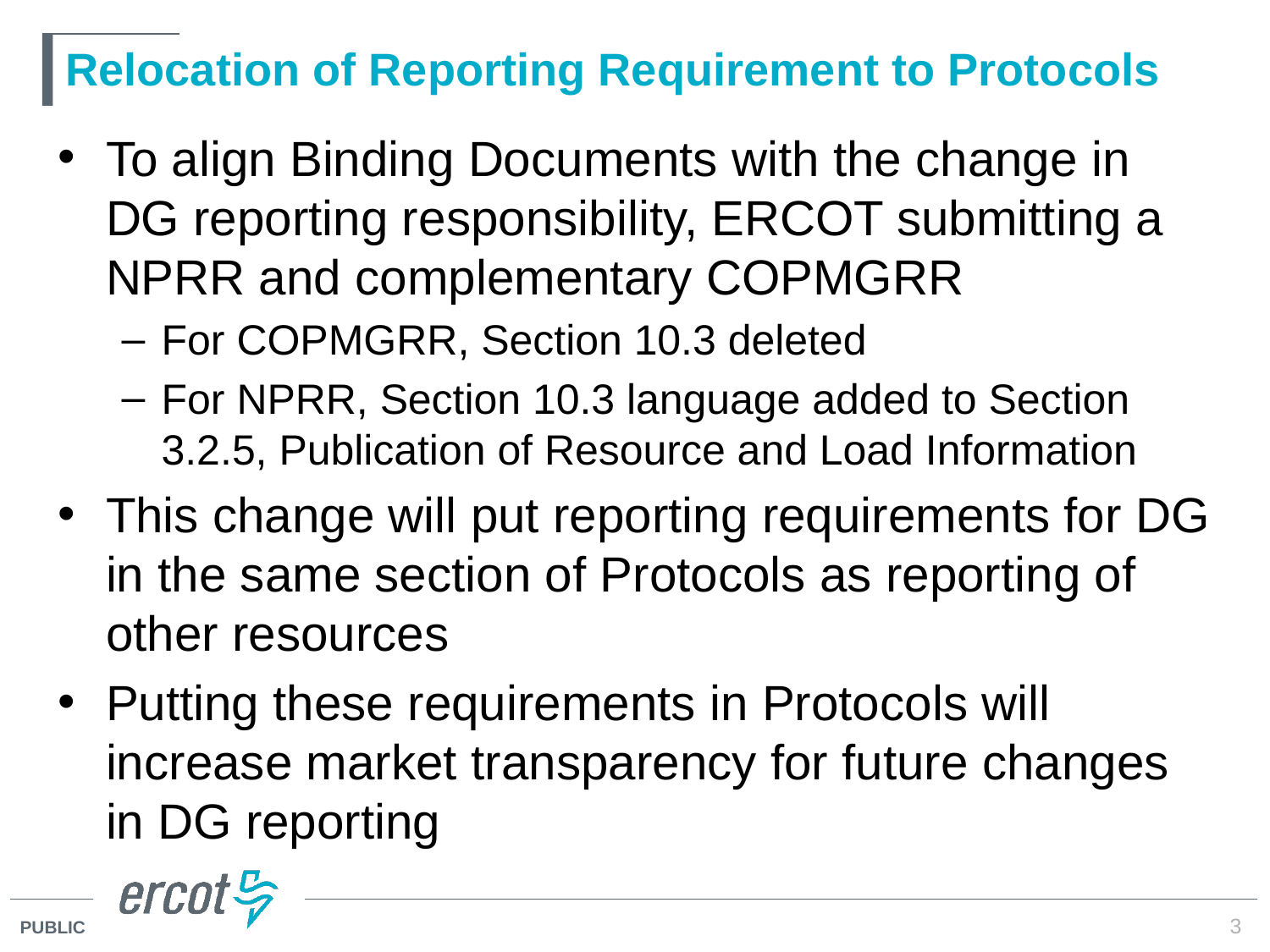

# Relocation of Reporting Requirement to Protocols
To align Binding Documents with the change in DG reporting responsibility, ERCOT submitting a NPRR and complementary COPMGRR
For COPMGRR, Section 10.3 deleted
For NPRR, Section 10.3 language added to Section 3.2.5, Publication of Resource and Load Information
This change will put reporting requirements for DG in the same section of Protocols as reporting of other resources
Putting these requirements in Protocols will increase market transparency for future changes in DG reporting

3